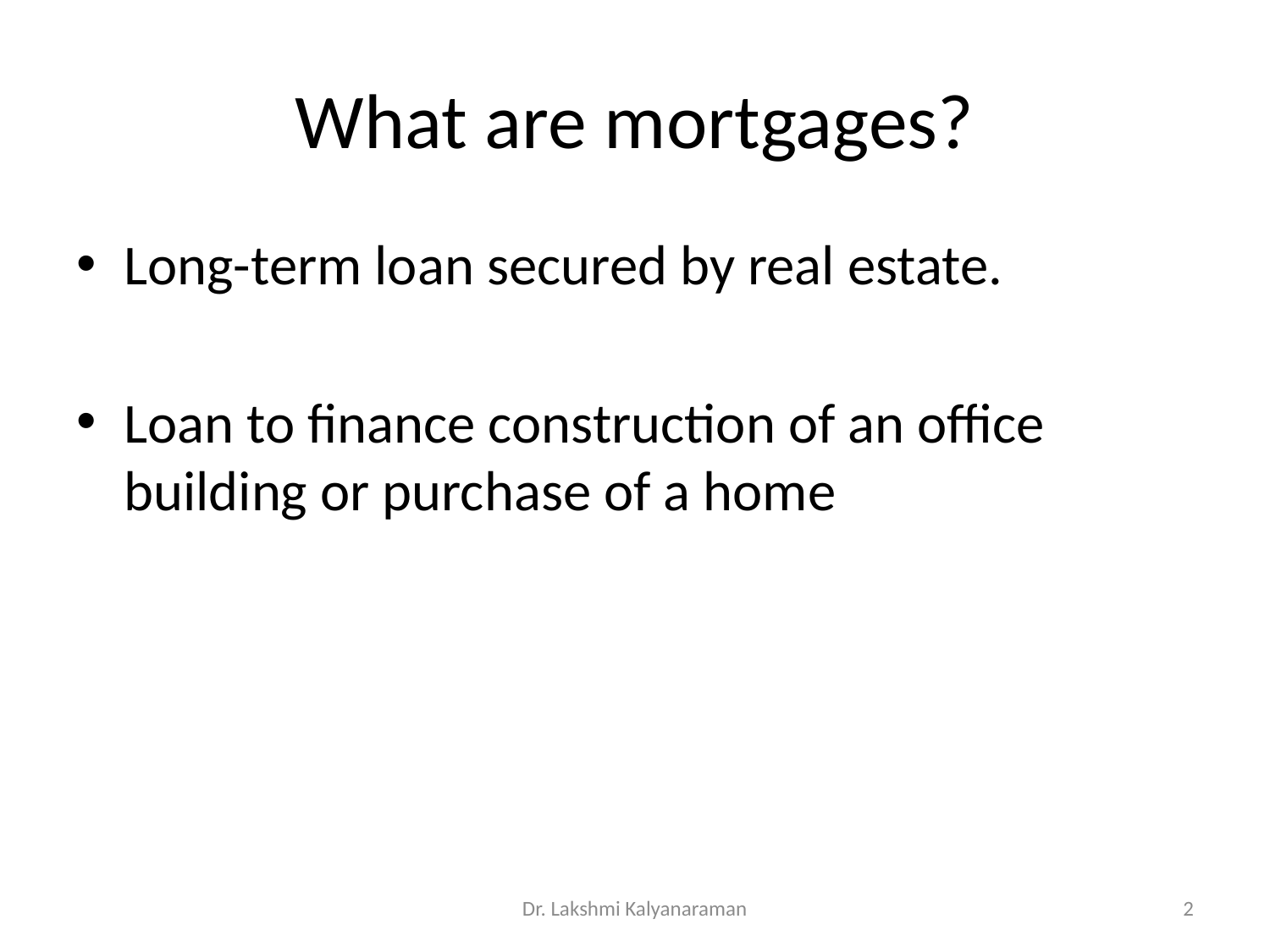

# What are mortgages?
Long-term loan secured by real estate.

Loan to finance construction of an office building or purchase of a home
Dr. Lakshmi Kalyanaraman
2